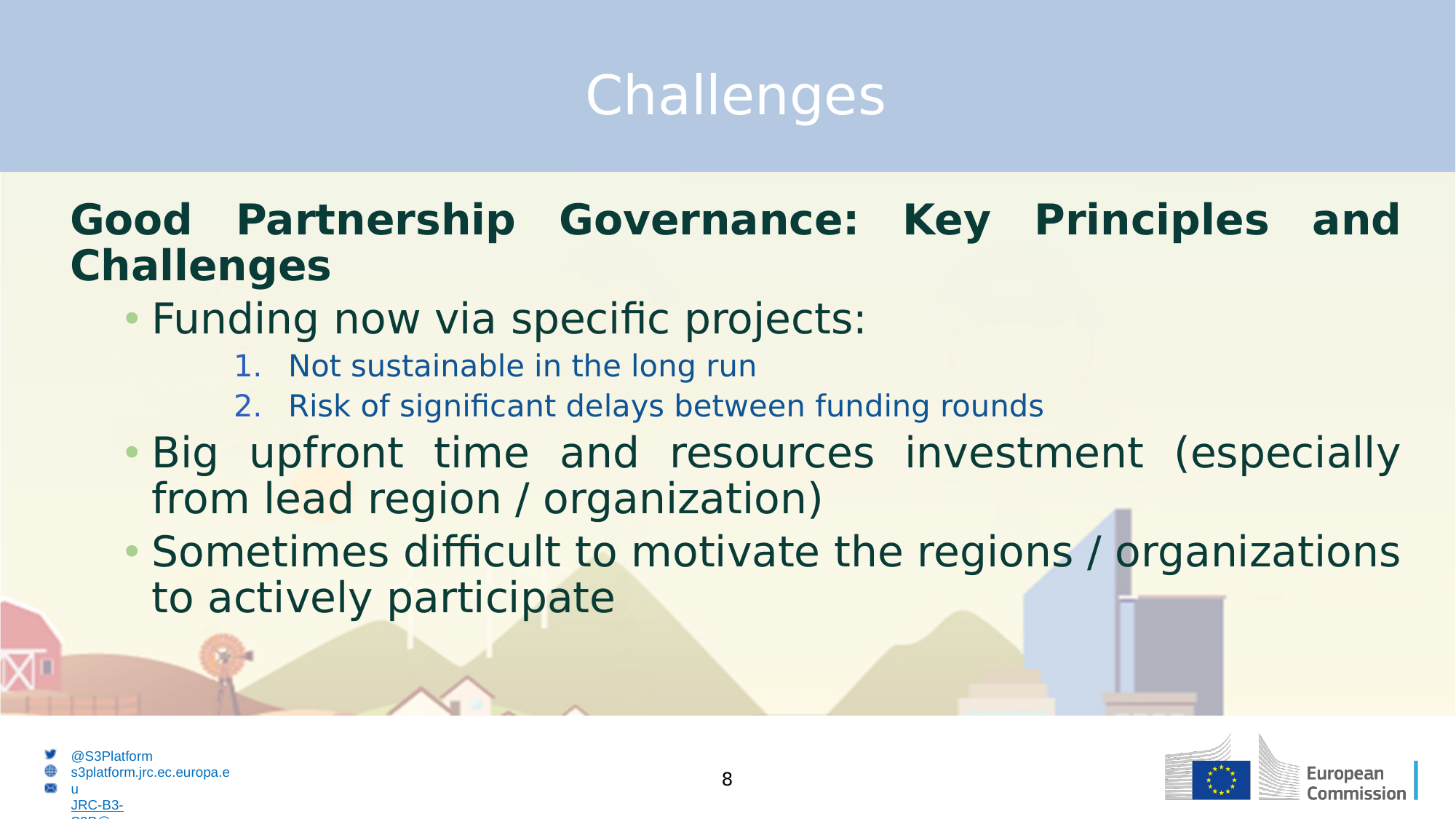

Challenges
Good Partnership Governance: Key Principles and Challenges
Funding now via specific projects:
Not sustainable in the long run
Risk of significant delays between funding rounds
Big upfront time and resources investment (especially from lead region / organization)
Sometimes difficult to motivate the regions / organizations to actively participate

8